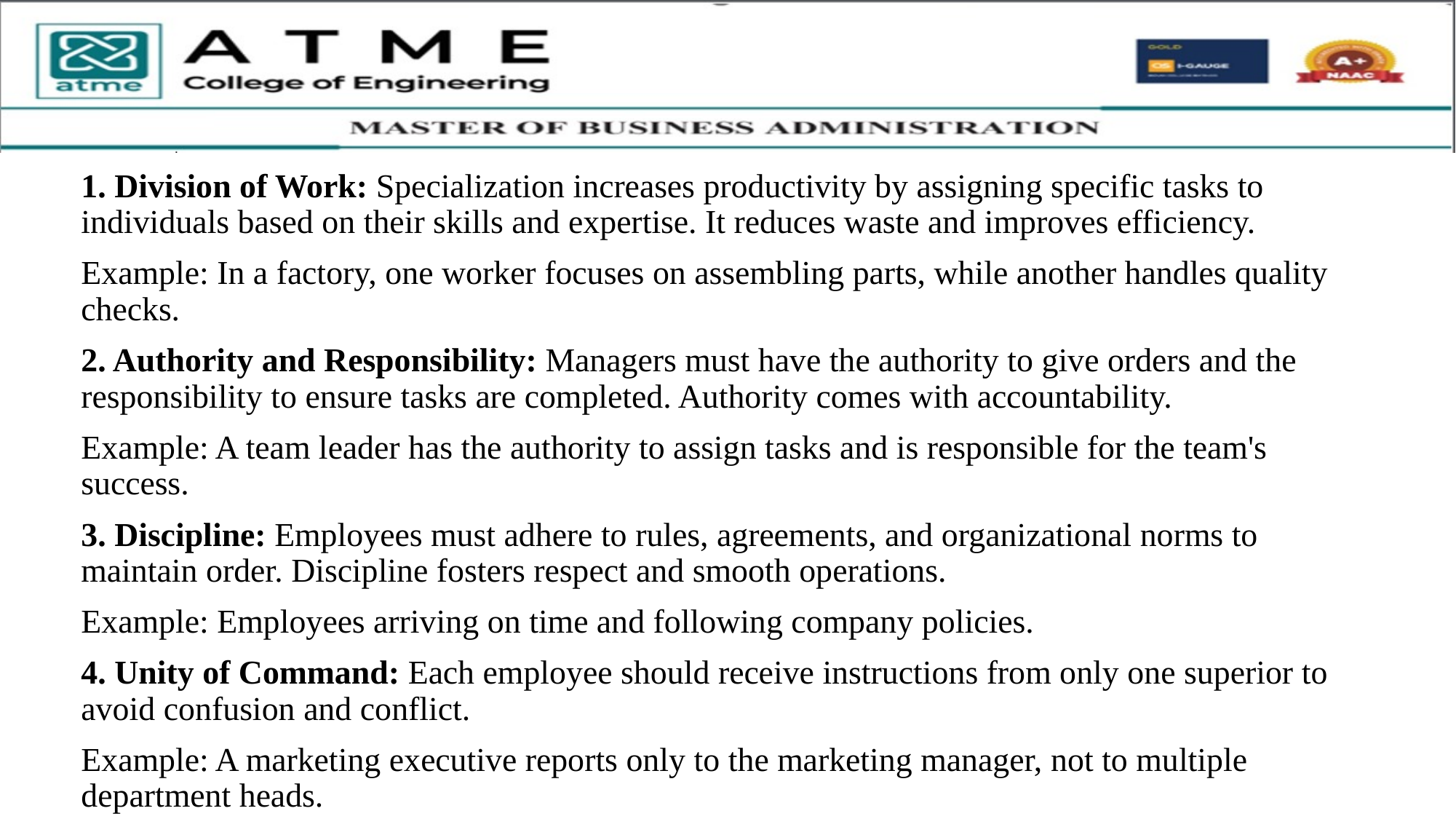

1. Division of Work: Specialization increases productivity by assigning specific tasks to individuals based on their skills and expertise. It reduces waste and improves efficiency.
Example: In a factory, one worker focuses on assembling parts, while another handles quality checks.
2. Authority and Responsibility: Managers must have the authority to give orders and the responsibility to ensure tasks are completed. Authority comes with accountability.
Example: A team leader has the authority to assign tasks and is responsible for the team's success.
3. Discipline: Employees must adhere to rules, agreements, and organizational norms to maintain order. Discipline fosters respect and smooth operations.
Example: Employees arriving on time and following company policies.
4. Unity of Command: Each employee should receive instructions from only one superior to avoid confusion and conflict.
Example: A marketing executive reports only to the marketing manager, not to multiple department heads.